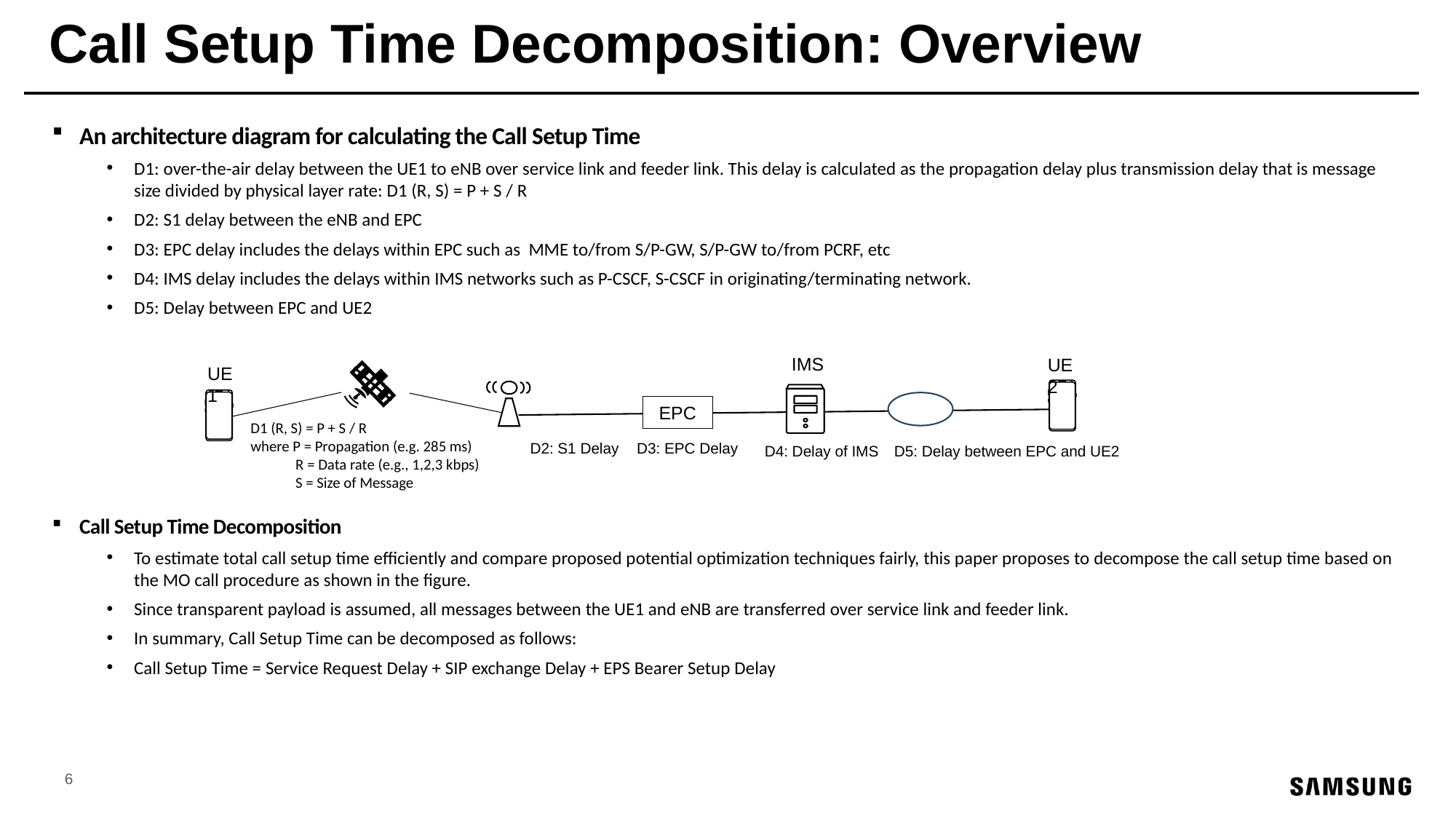

# Call Setup Time Decomposition: Overview
An architecture diagram for calculating the Call Setup Time
D1: over-the-air delay between the UE1 to eNB over service link and feeder link. This delay is calculated as the propagation delay plus transmission delay that is message size divided by physical layer rate: D1 (R, S) = P + S / R
D2: S1 delay between the eNB and EPC
D3: EPC delay includes the delays within EPC such as  MME to/from S/P-GW, S/P-GW to/from PCRF, etc
D4: IMS delay includes the delays within IMS networks such as P-CSCF, S-CSCF in originating/terminating network.
D5: Delay between EPC and UE2

IMS
UE2
UE1

EPC
D1 (R, S) = P + S / R
where P = Propagation (e.g. 285 ms)
             R = Data rate (e.g., 1,2,3 kbps)
             S = Size of Message
D2: S1 Delay
D3: EPC Delay
D4: Delay of IMS
D5: Delay between EPC and UE2
Call Setup Time Decomposition
To estimate total call setup time efficiently and compare proposed potential optimization techniques fairly, this paper proposes to decompose the call setup time based on the MO call procedure as shown in the figure.
Since transparent payload is assumed, all messages between the UE1 and eNB are transferred over service link and feeder link.
In summary, Call Setup Time can be decomposed as follows:
Call Setup Time = Service Request Delay + SIP exchange Delay + EPS Bearer Setup Delay
6